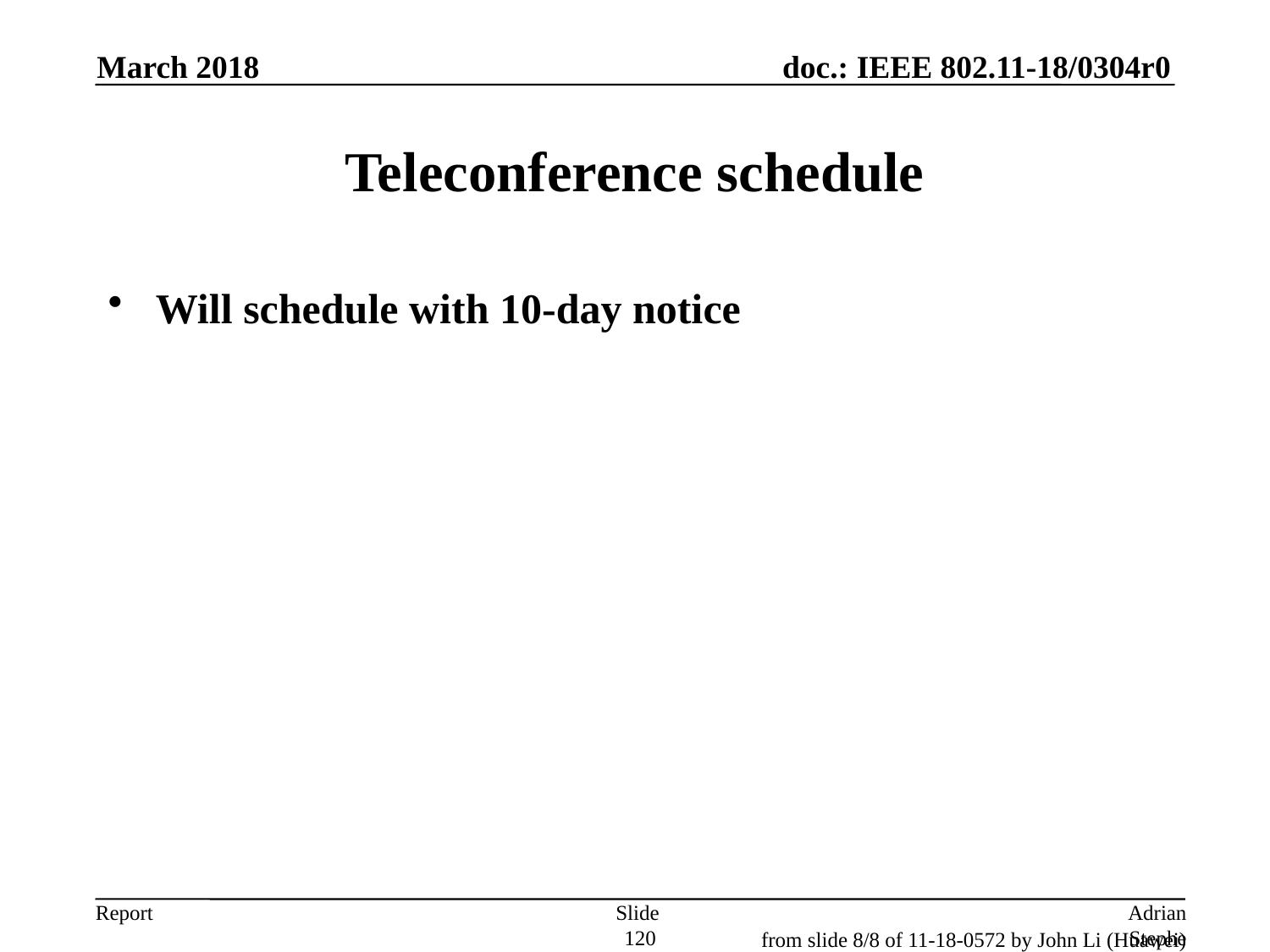

March 2018
# Teleconference schedule
Will schedule with 10-day notice
Slide 120
Adrian Stephens, Intel Corporation
from slide 8/8 of 11-18-0572 by John Li (Huawei)